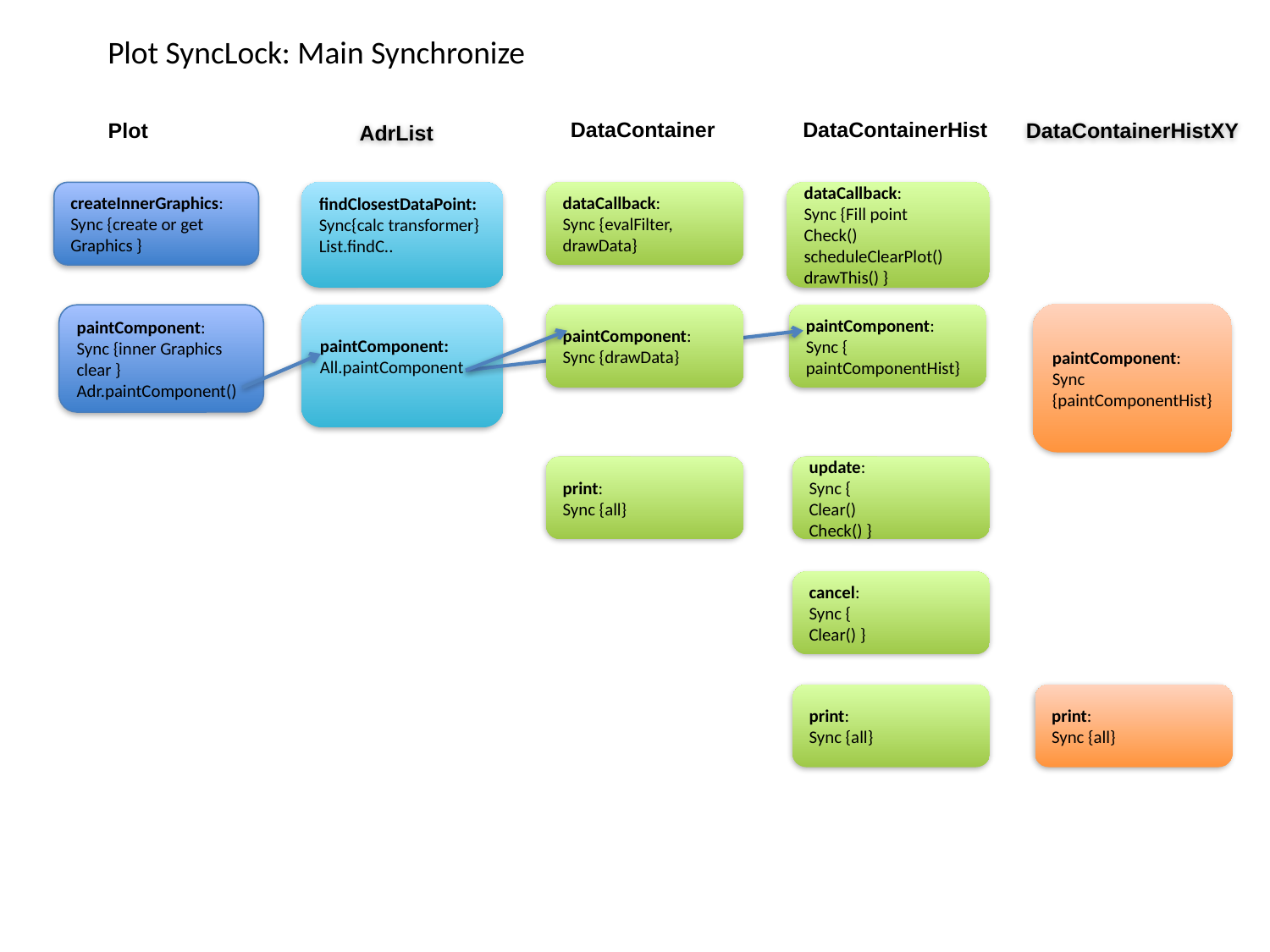

Plot SyncLock: Main Synchronize
DataContainer
DataContainerHist
Plot
DataContainerHistXY
AdrList
dataCallback:
Sync {Fill point
Check()
scheduleClearPlot()
drawThis() }
createInnerGraphics:
Sync {create or get Graphics }
dataCallback:
Sync {evalFilter,
drawData}
findClosestDataPoint:
Sync{calc transformer}
List.findC..

paintComponent:
Sync {paintComponentHist}
paintComponent:
Sync {inner Graphics clear }
Adr.paintComponent()
paintComponent:
All.paintComponent

paintComponent:
Sync {drawData}
paintComponent:
Sync {
paintComponentHist}
print:
Sync {all}
update:
Sync {
Clear()
Check() }
cancel:
Sync {
Clear() }
print:
Sync {all}
print:
Sync {all}